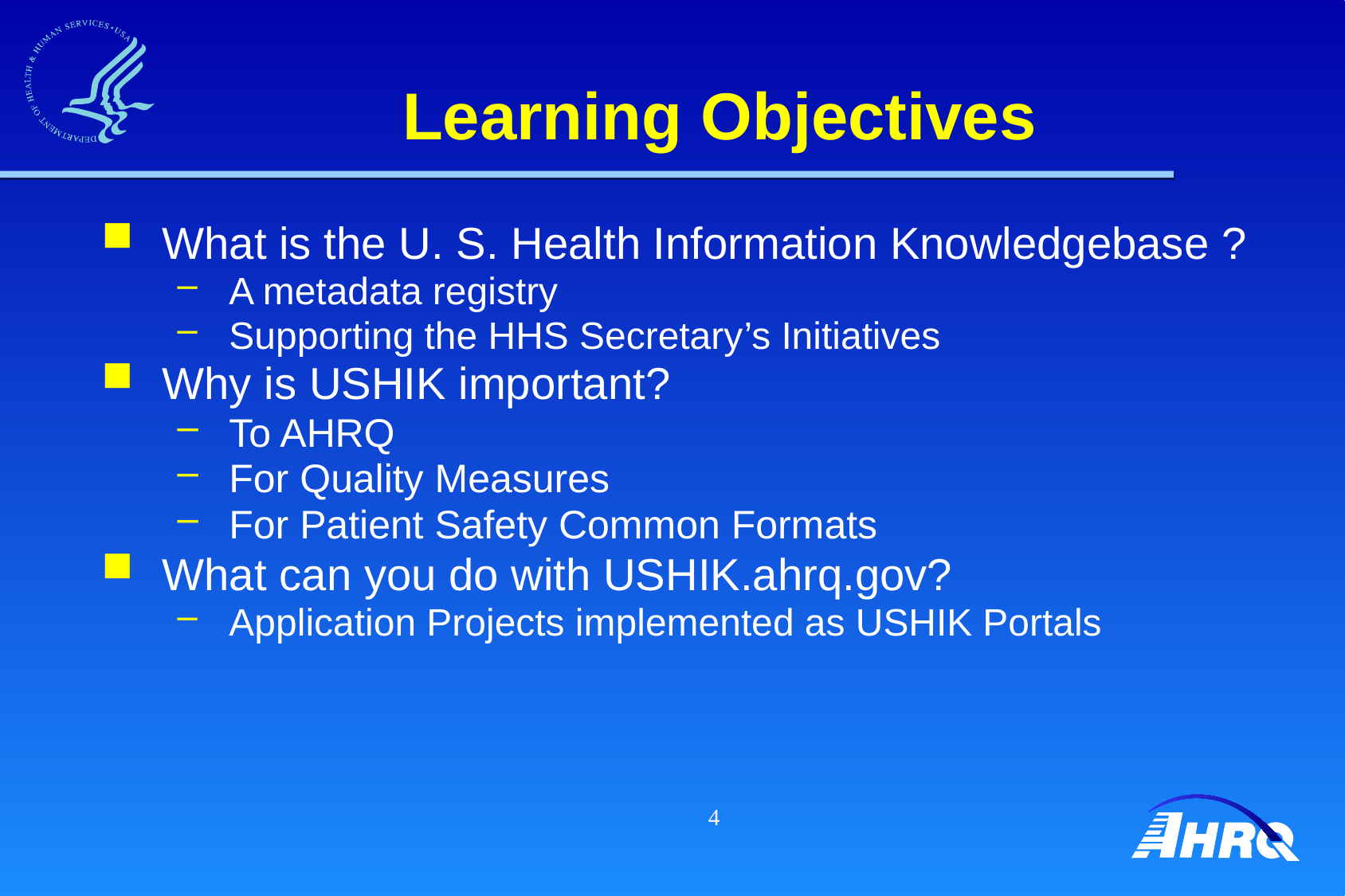

# Learning Objectives
What is the U. S. Health Information Knowledgebase ?
A metadata registry
Supporting the HHS Secretary’s Initiatives
Why is USHIK important?
To AHRQ
For Quality Measures
For Patient Safety Common Formats
What can you do with USHIK.ahrq.gov?
Application Projects implemented as USHIK Portals
4